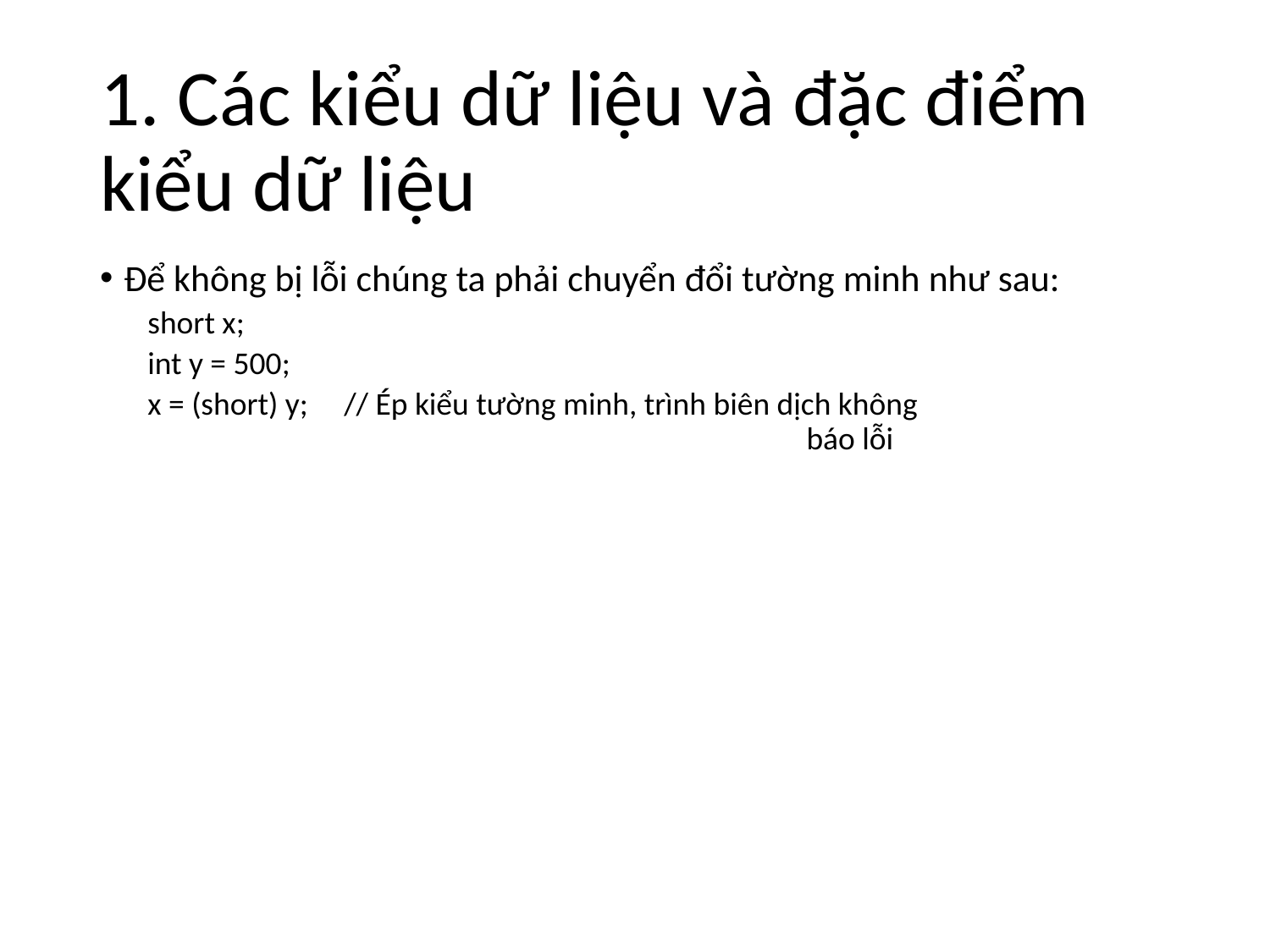

# 1. Các kiểu dữ liệu và đặc điểm kiểu dữ liệu
Để không bị lỗi chúng ta phải chuyển đổi tường minh như sau:
short x;
int y = 500;
x = (short) y;     // Ép kiểu tường minh, trình biên dịch không 							báo lỗi